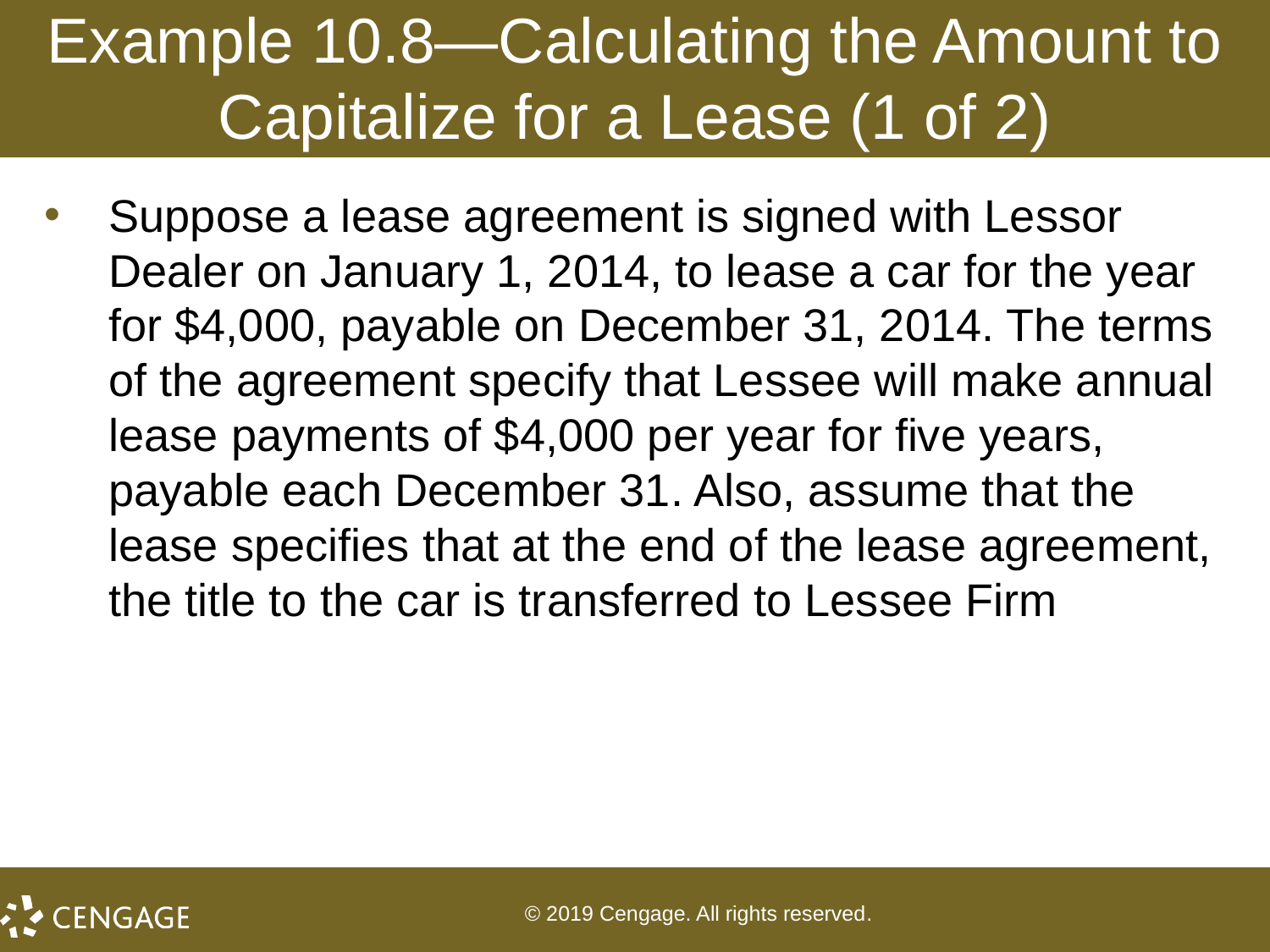

# Example 10.8—Calculating the Amount to Capitalize for a Lease (1 of 2)
Suppose a lease agreement is signed with Lessor Dealer on January 1, 2014, to lease a car for the year for $4,000, payable on December 31, 2014. The terms of the agreement specify that Lessee will make annual lease payments of $4,000 per year for five years, payable each December 31. Also, assume that the lease specifies that at the end of the lease agreement, the title to the car is transferred to Lessee Firm